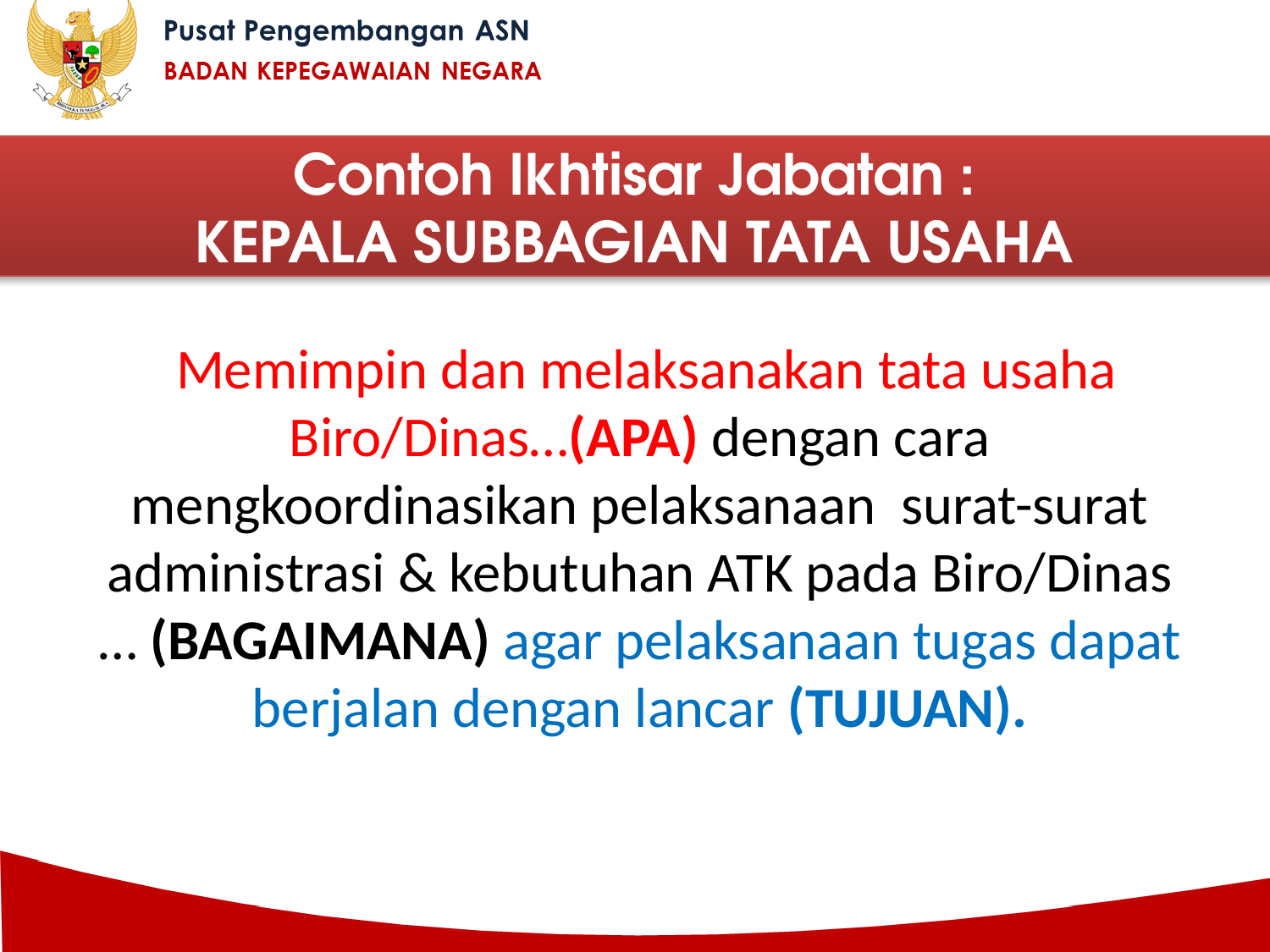

Contoh Ikhtisar Jabatan :
KEPALA SUBBAGIAN TATA USAHA
	 Memimpin dan melaksanakan tata usaha Biro/Dinas…(APA) dengan cara mengkoordinasikan pelaksanaan  surat-surat administrasi & kebutuhan ATK pada Biro/Dinas … (BAGAIMANA) agar pelaksanaan tugas dapat berjalan dengan lancar (TUJUAN).